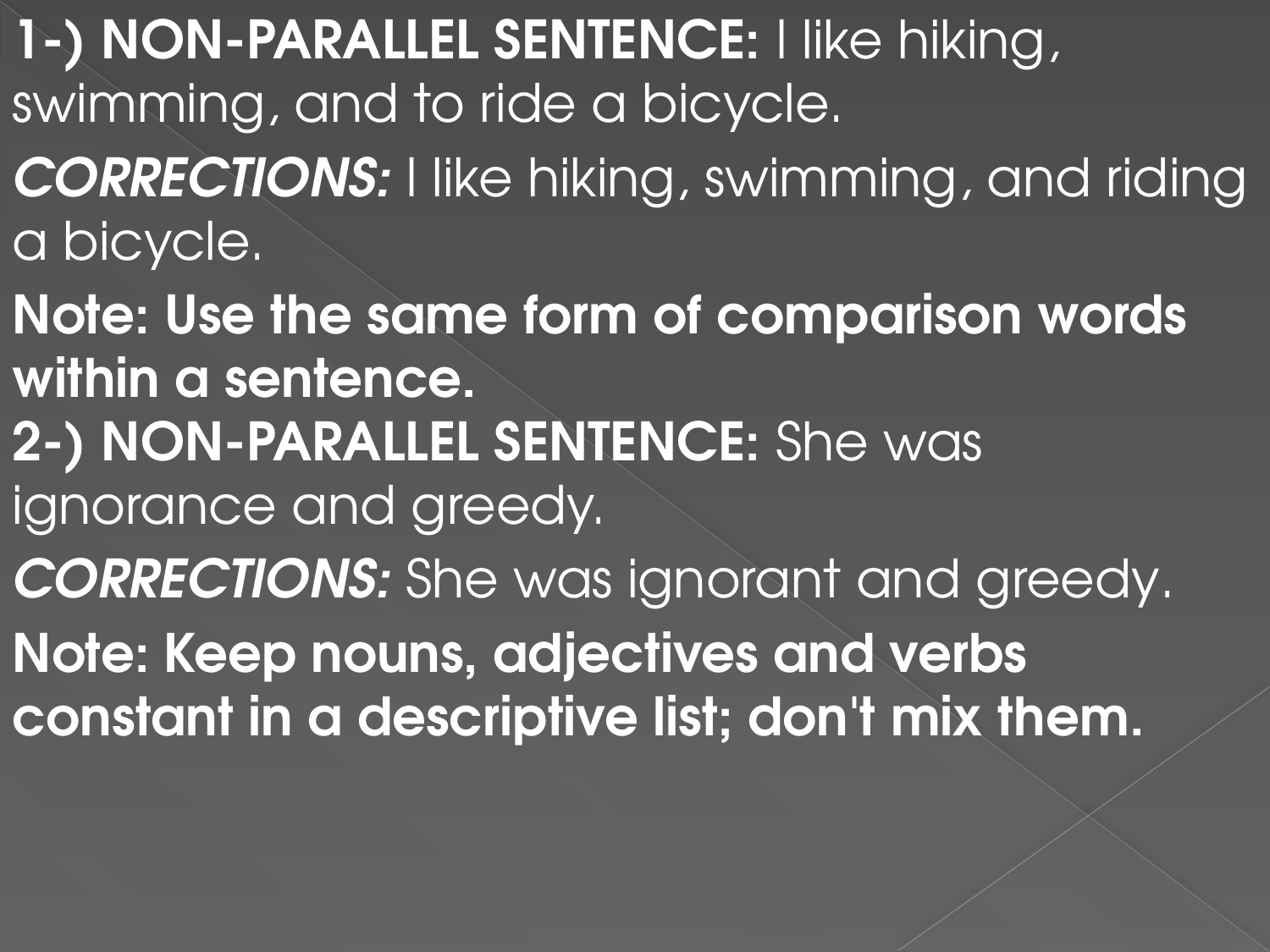

1-) NON-PARALLEL SENTENCE: I like hiking, swimming, and to ride a bicycle.
CORRECTIONS: I like hiking, swimming, and riding a bicycle.
Note: Use the same form of comparison words within a sentence.
2-) NON-PARALLEL SENTENCE: She was ignorance and greedy.
CORRECTIONS: She was ignorant and greedy.
Note: Keep nouns, adjectives and verbs constant in a descriptive list; don't mix them.